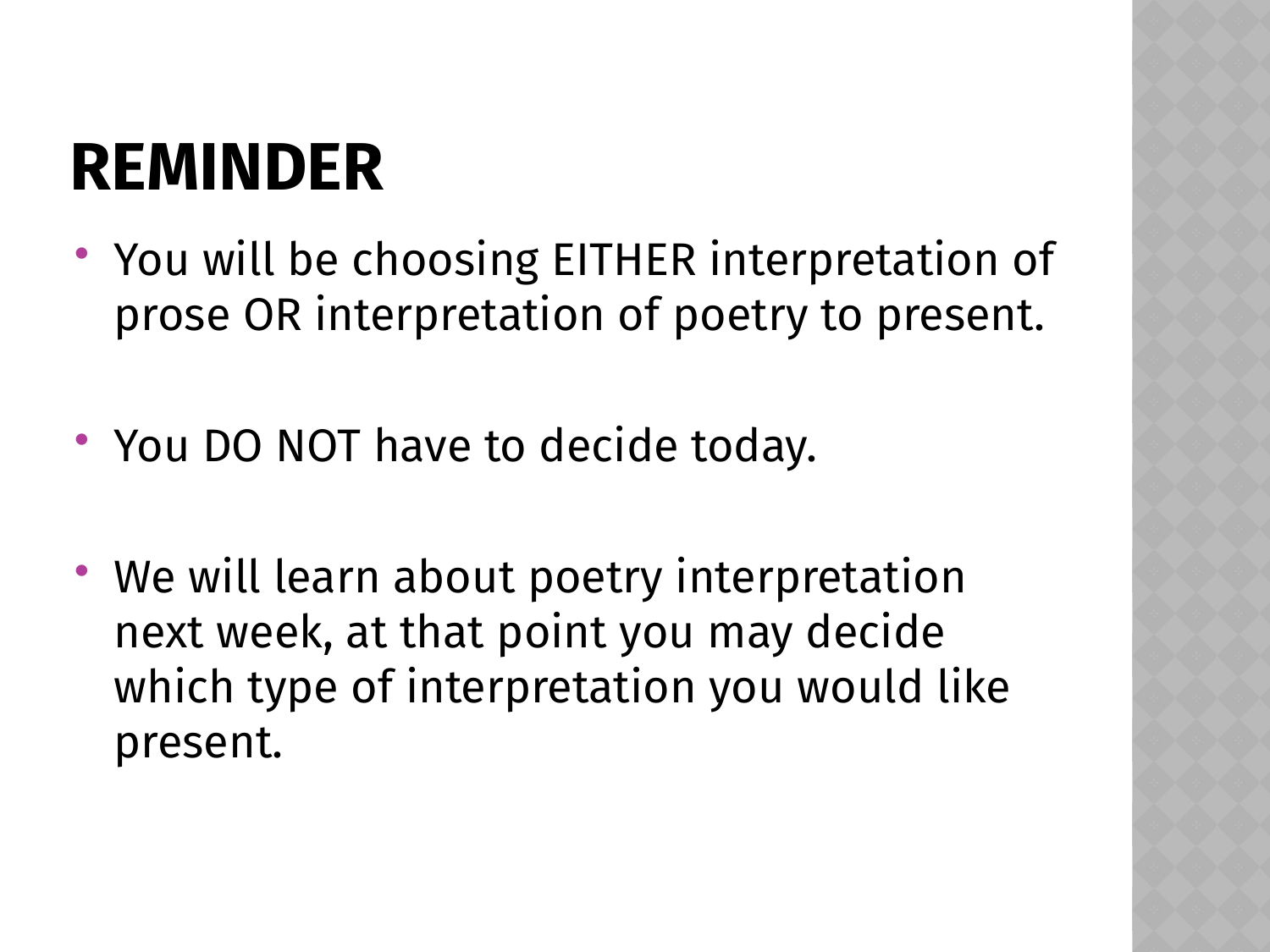

# reminder
You will be choosing EITHER interpretation of prose OR interpretation of poetry to present.

You DO NOT have to decide today.

We will learn about poetry interpretation next week, at that point you may decide which type of interpretation you would like present.